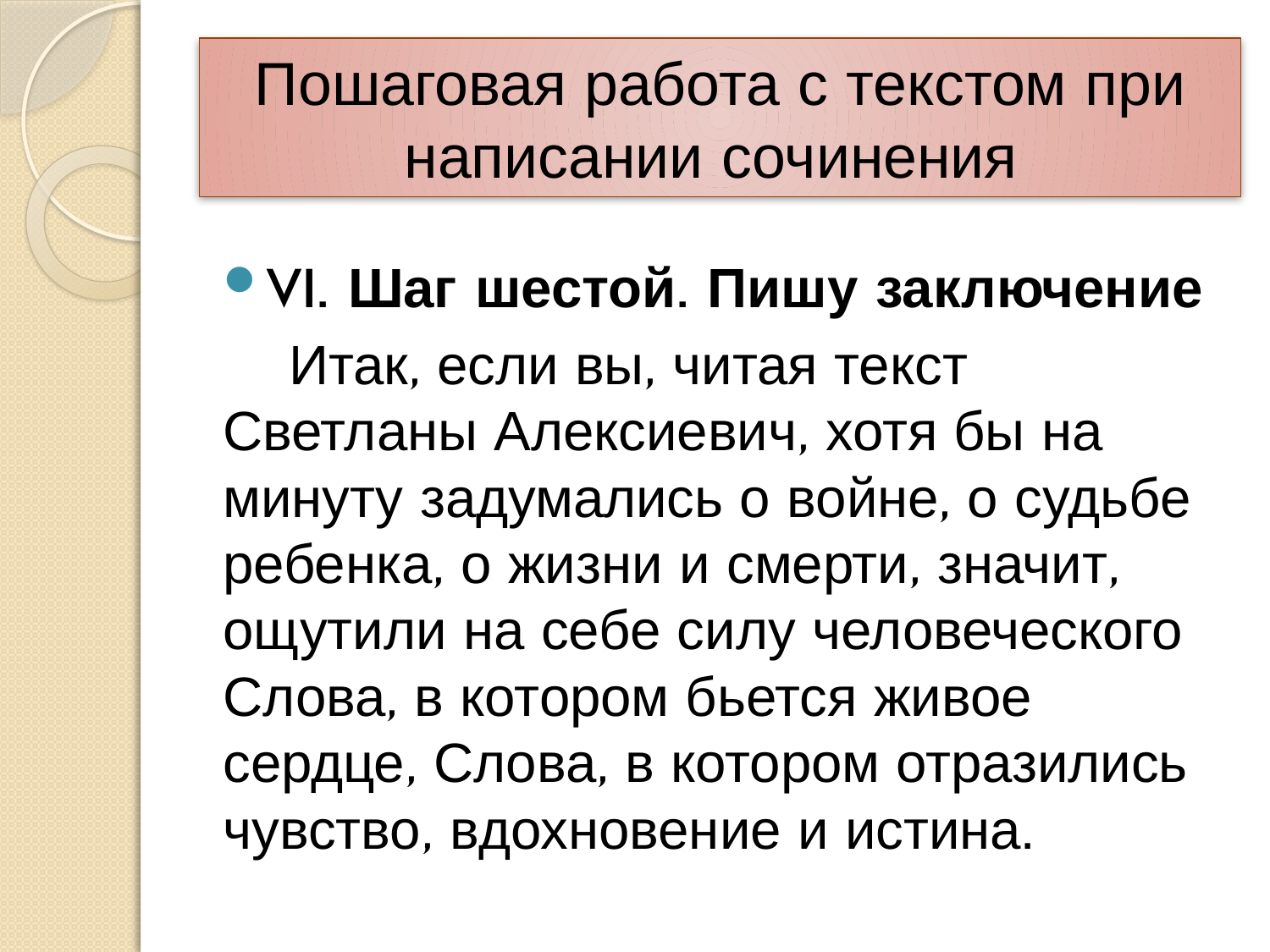

# Пошаговая работа с текстом при написании сочинения
VI. Шаг шестой. Пишу заключение
    Итак, если вы, читая текст Светланы Алексиевич, хотя бы на минуту задумались о войне, о судьбе ребенка, о жизни и смерти, значит, ощутили на себе силу человеческого Слова, в котором бьется живое сердце, Слова, в котором отразились чувство, вдохновение и истина.